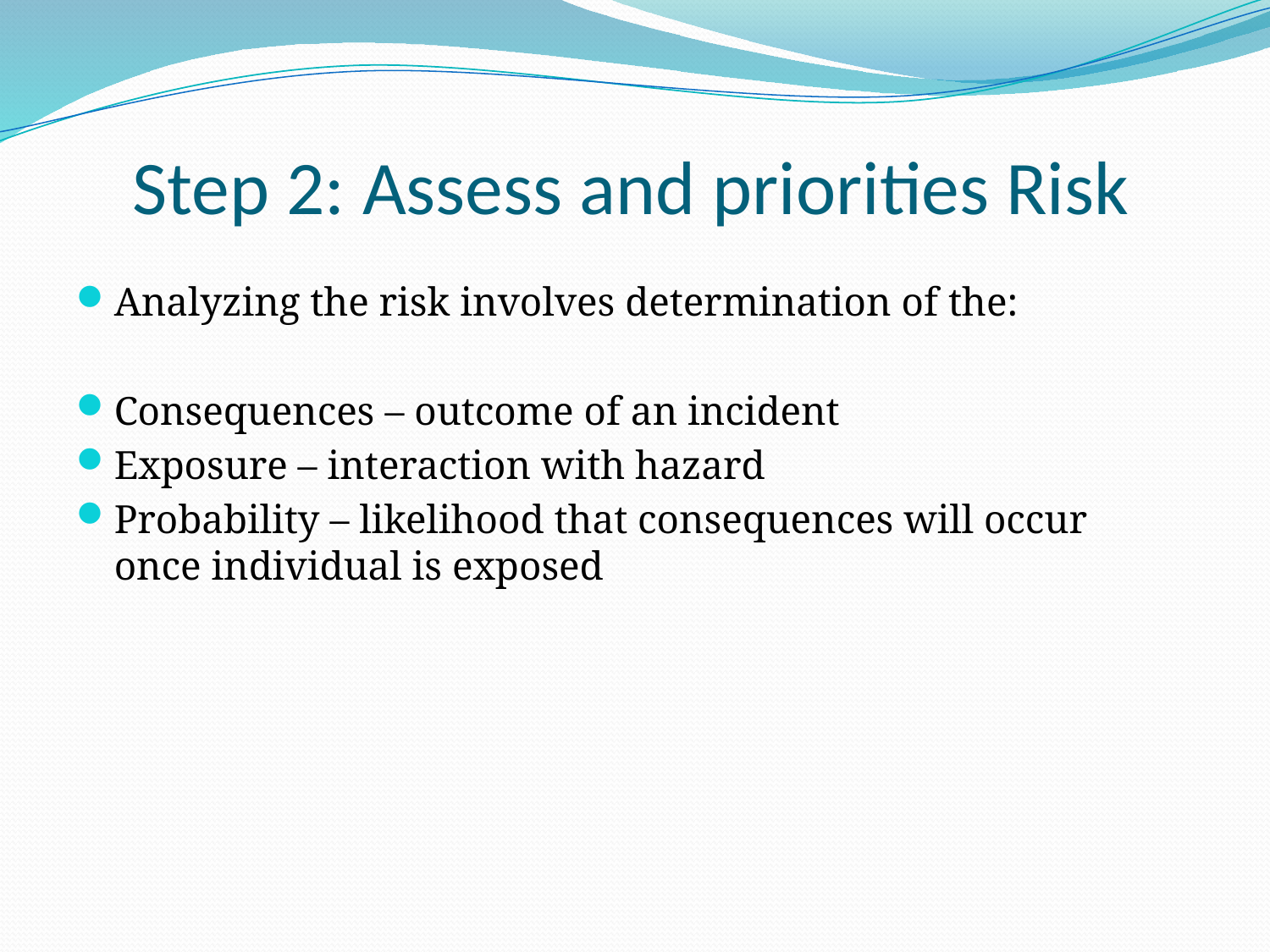

# Step 2: Assess and priorities Risk
Analyzing the risk involves determination of the:

Consequences – outcome of an incident
Exposure – interaction with hazard
Probability – likelihood that consequences will occur once individual is exposed